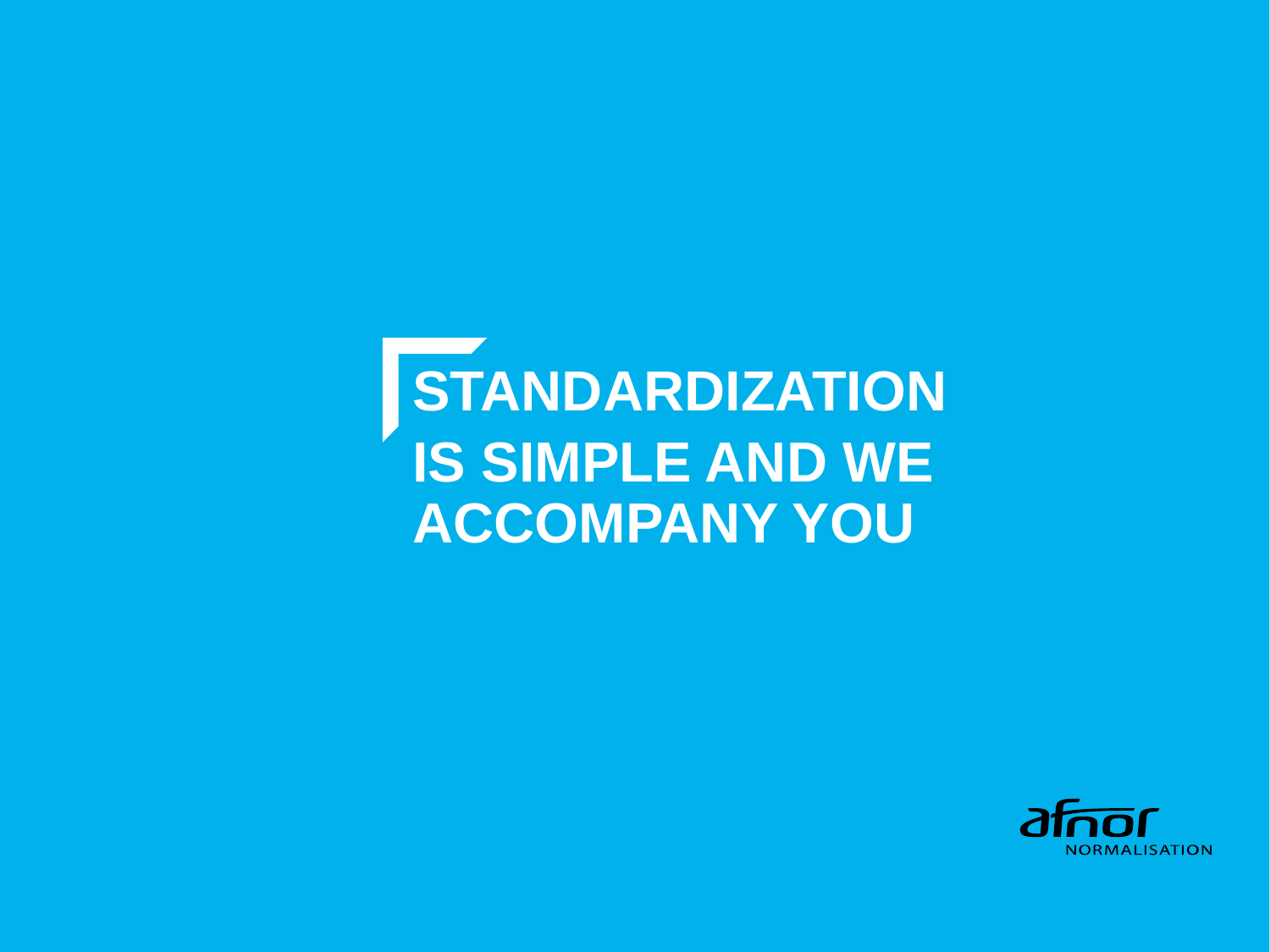

STANDARDIZATION
IS SIMPLE AND WE ACCOMPANY YOU